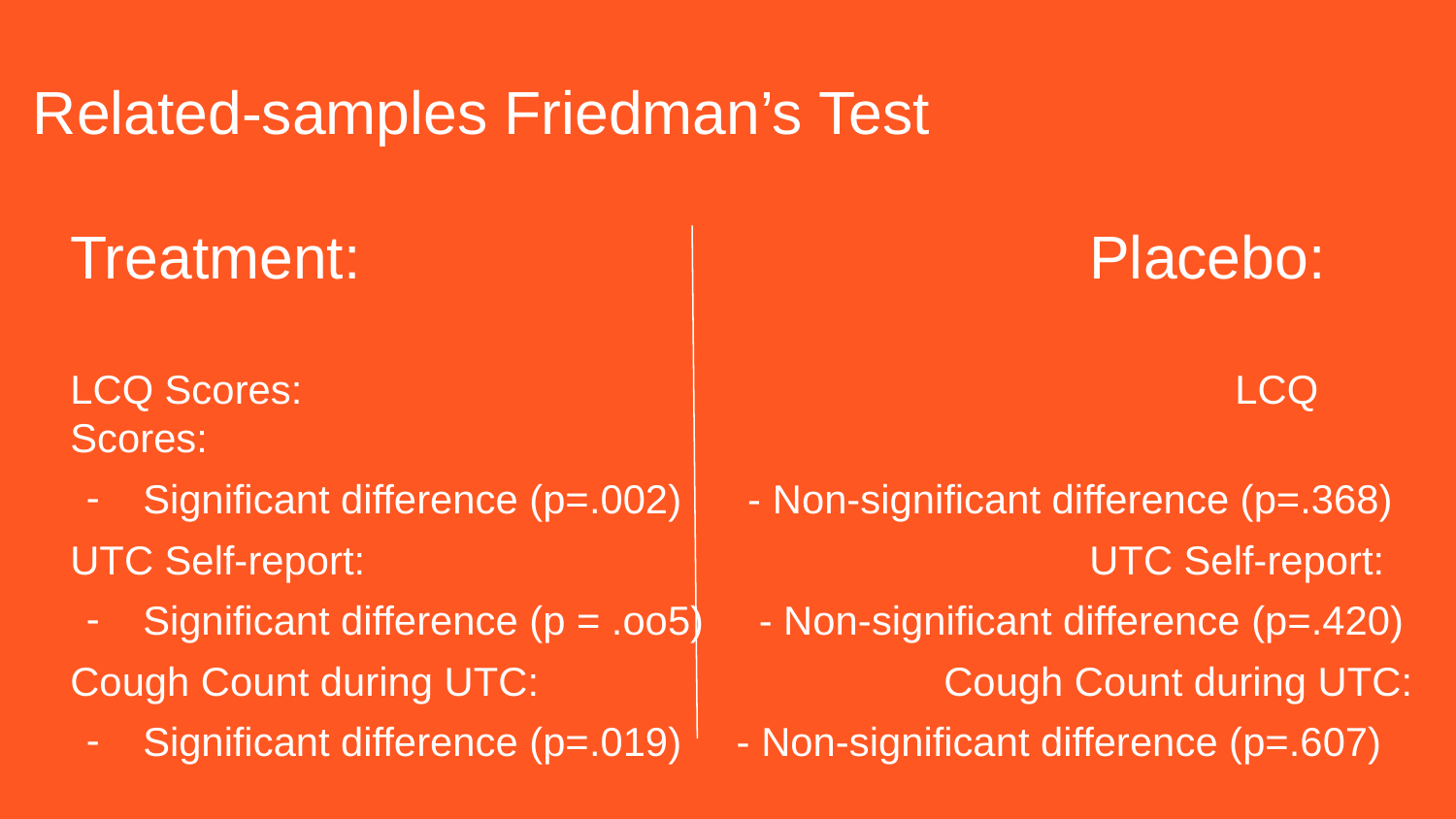

Related-samples Friedman’s Test
Treatment:						Placebo:

LCQ Scores:							LCQ Scores:
Significant difference (p=.002)	  - Non-significant difference (p=.368)
UTC Self-report: 					UTC Self-report:
Significant difference (p = .oo5)	   - Non-significant difference (p=.420)
Cough Count during UTC: 			Cough Count during UTC:
Significant difference (p=.019)	 - Non-significant difference (p=.607)